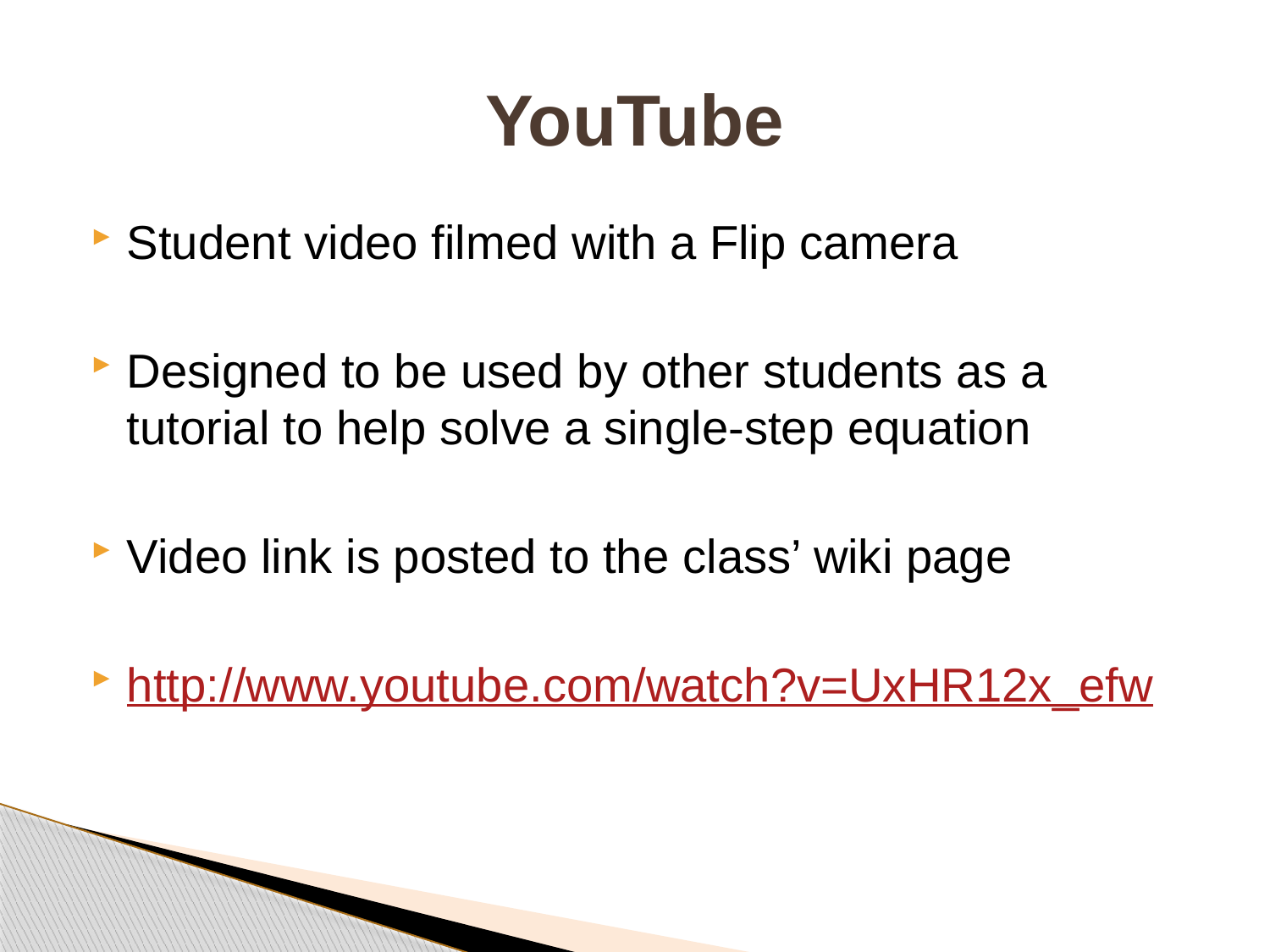

# YouTube
Student video filmed with a Flip camera

Designed to be used by other students as a tutorial to help solve a single-step equation

Video link is posted to the class’ wiki page

http://www.youtube.com/watch?v=UxHR12x_efw